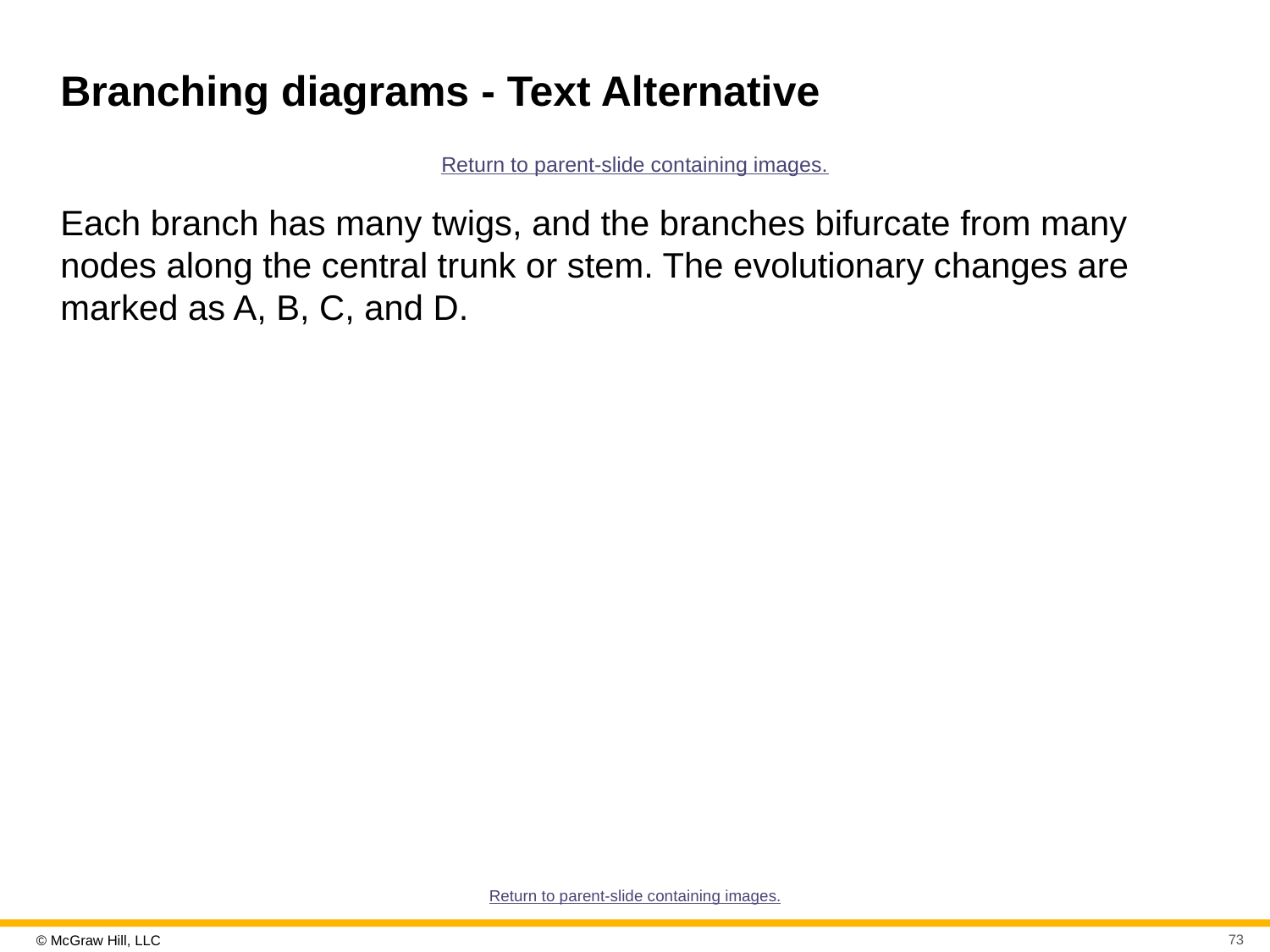

# Branching diagrams - Text Alternative
Return to parent-slide containing images.
Each branch has many twigs, and the branches bifurcate from many nodes along the central trunk or stem. The evolutionary changes are marked as A, B, C, and D.
Return to parent-slide containing images.
73